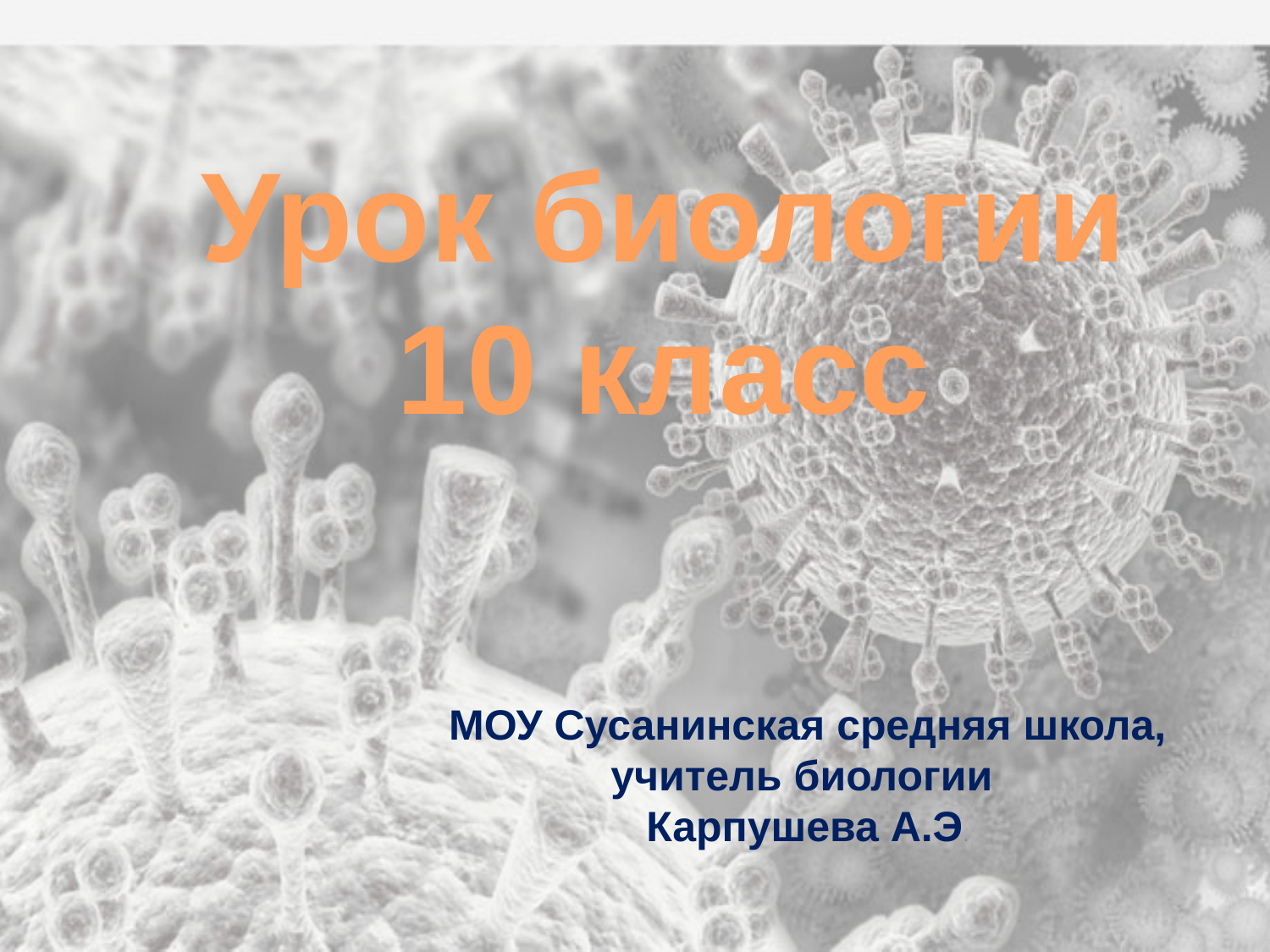

Урок биологии
10 класс
МОУ Сусанинская средняя школа, учитель биологии
Карпушева А.Э.